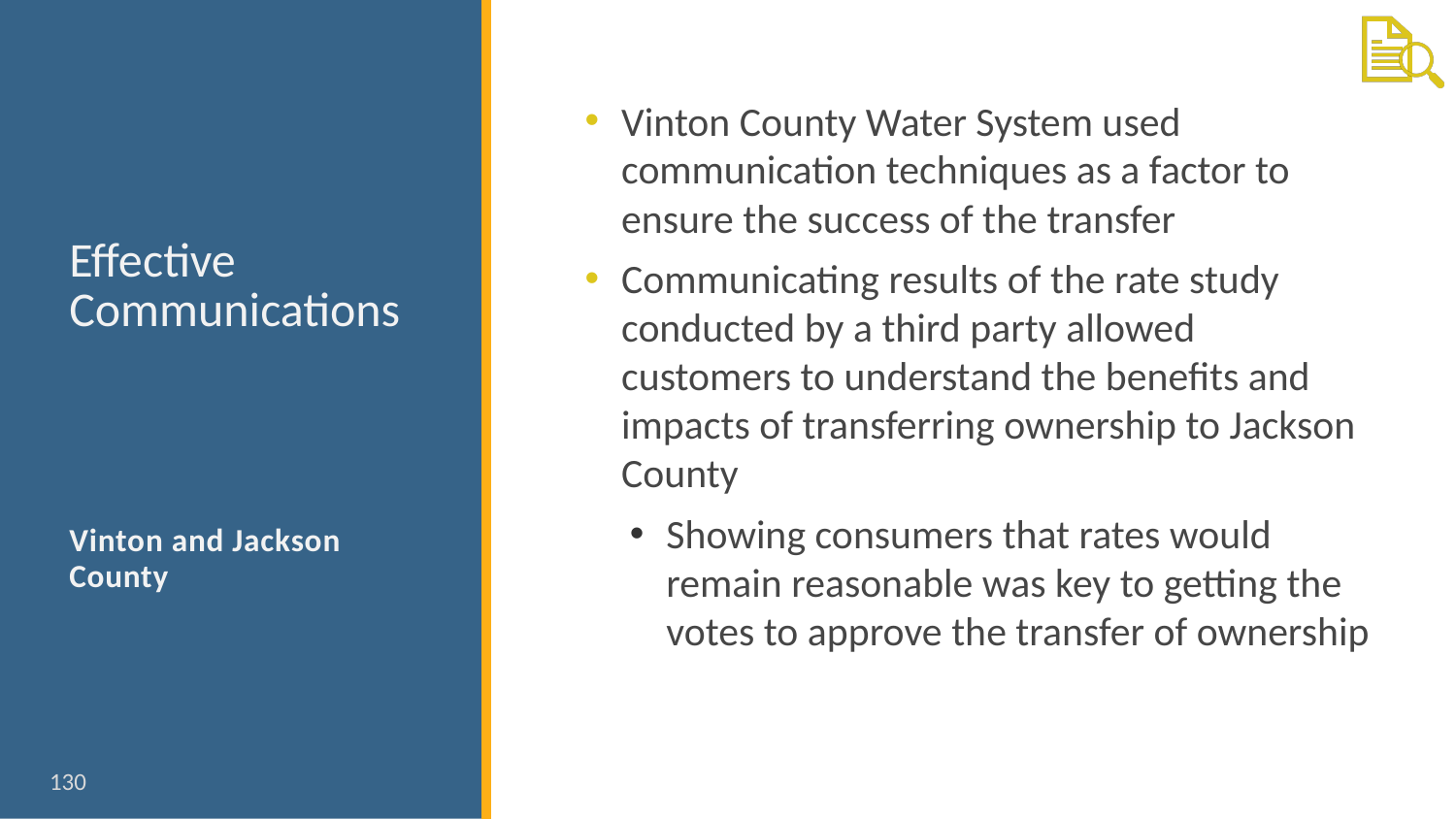

# Effective Communications
Vinton County Water System used communication techniques as a factor to ensure the success of the transfer
Communicating results of the rate study conducted by a third party allowed customers to understand the benefits and impacts of transferring ownership to Jackson County
Showing consumers that rates would remain reasonable was key to getting the votes to approve the transfer of ownership
Vinton and Jackson County

130